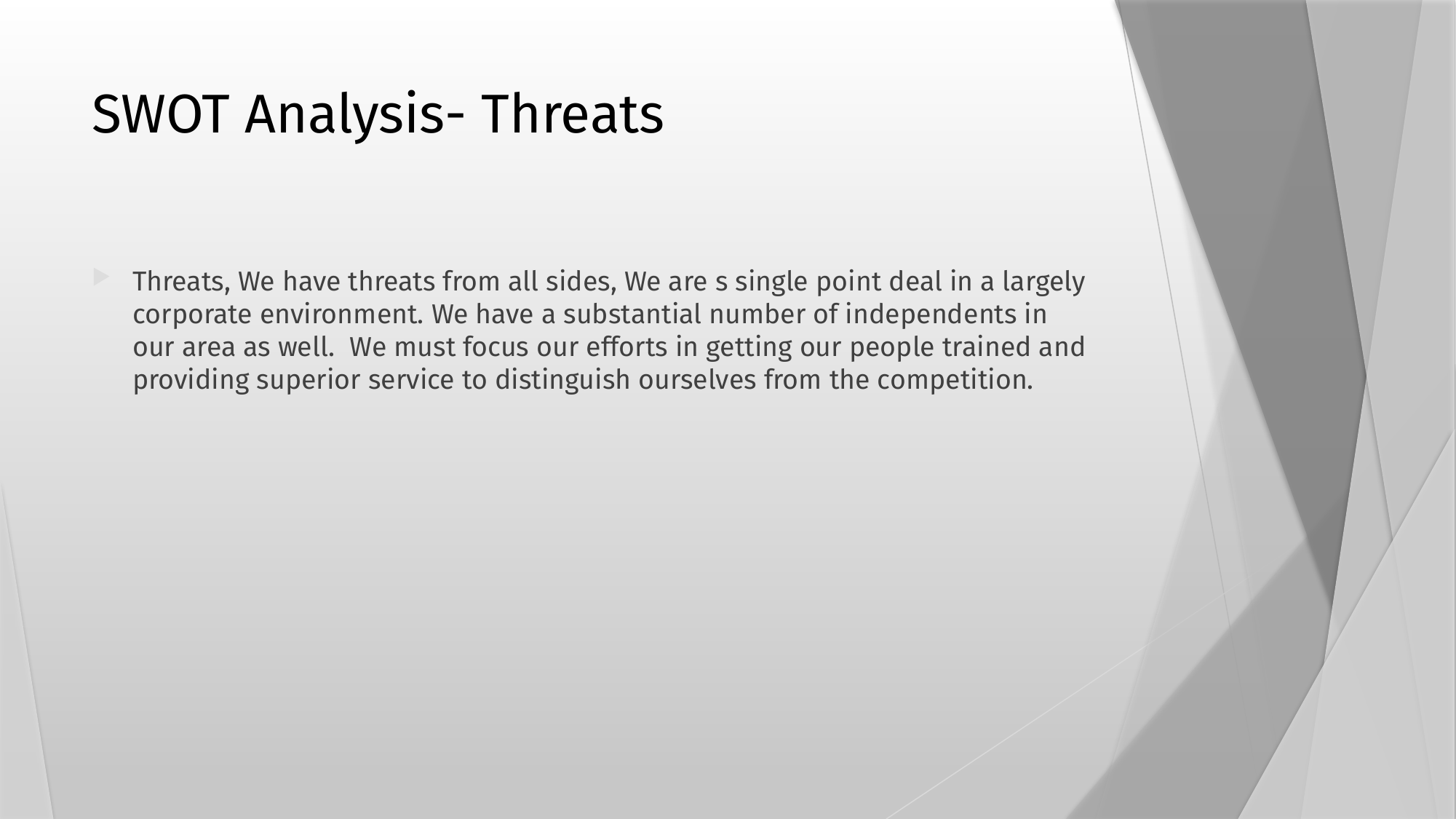

# SWOT Analysis- Threats
Threats, We have threats from all sides, We are s single point deal in a largely corporate environment. We have a substantial number of independents in our area as well.  We must focus our efforts in getting our people trained and providing superior service to distinguish ourselves from the competition.